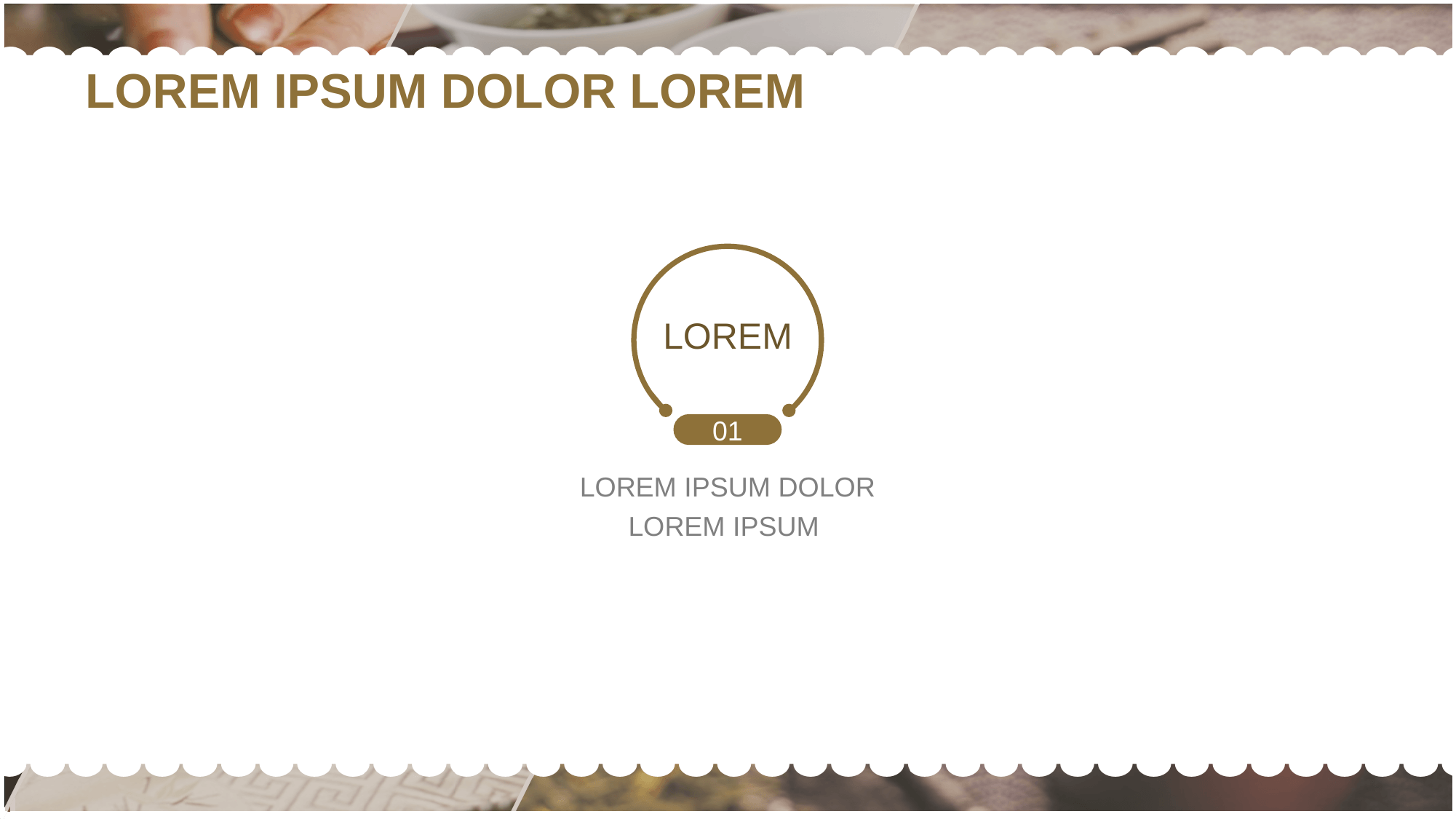

LOREM IPSUM DOLOR LOREM
LOREM
01
LOREM IPSUM DOLOR LOREM IPSUM